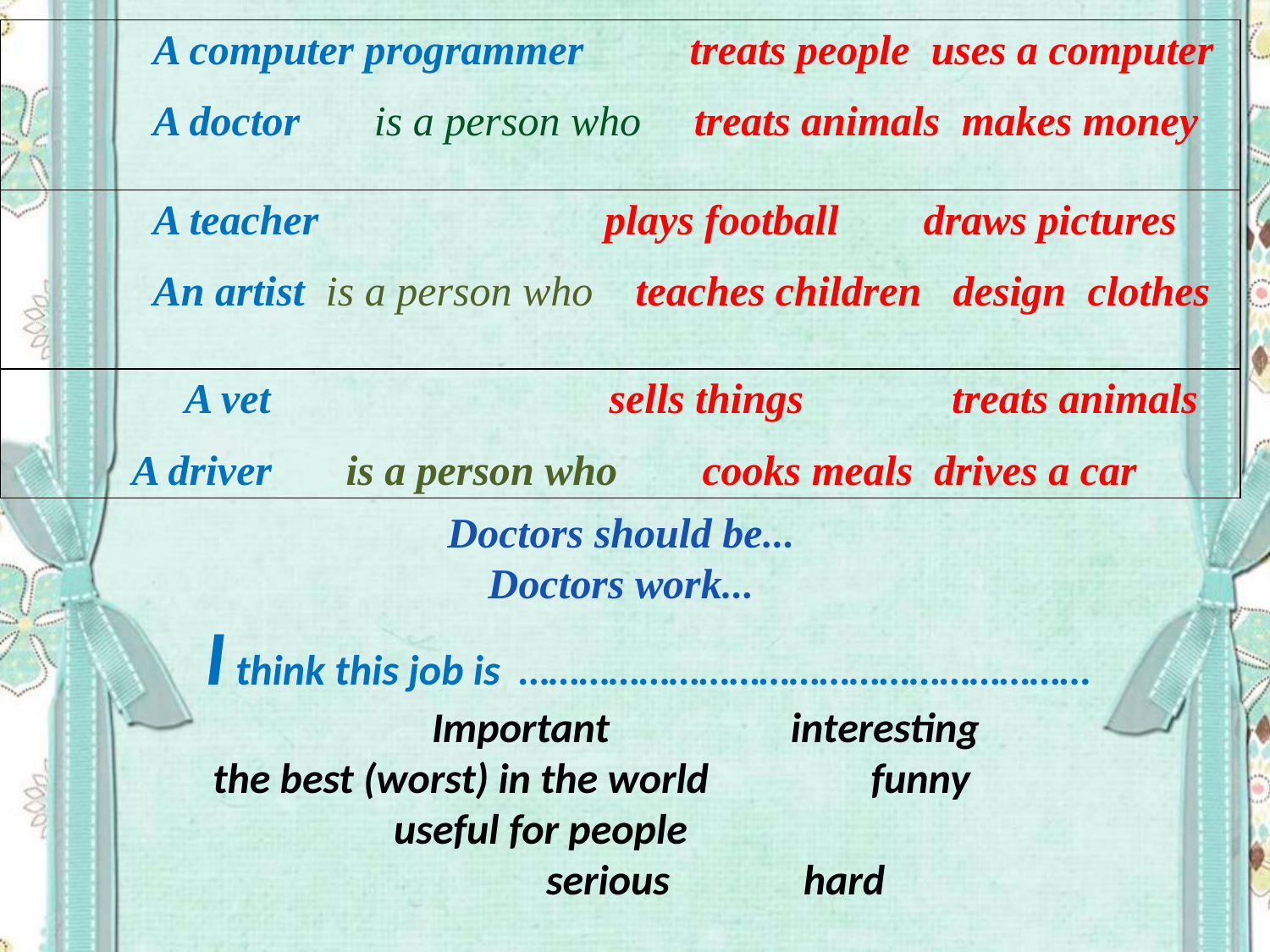

| A computer programmer treats people uses a computer A doctor is a person who treats animals makes money |
| --- |
| A teacher plays football draws pictures An artist is a person who teaches children design clothes |
| A vet sells things treats animals A driver is a person who cooks meals drives a car |

Doctors should be…
Doctors work…
                I think this job is  …………………………………………………
                                            Important                   interesting
                     the best (worst) in the world                 funny
                                        useful for people
                                                        serious              hard